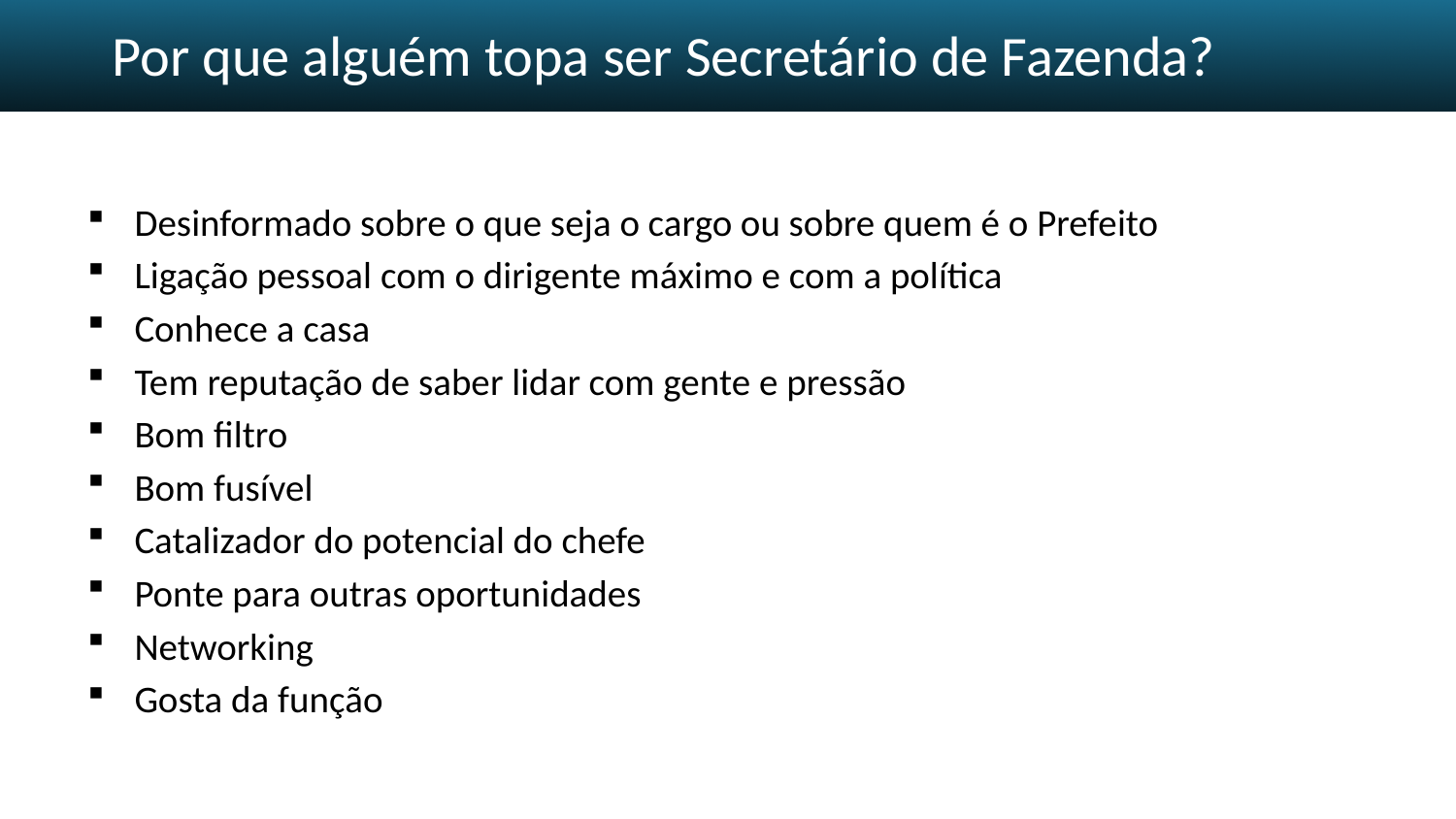

# Por que alguém topa ser Secretário de Fazenda?
Desinformado sobre o que seja o cargo ou sobre quem é o Prefeito
Ligação pessoal com o dirigente máximo e com a política
Conhece a casa
Tem reputação de saber lidar com gente e pressão
Bom filtro
Bom fusível
Catalizador do potencial do chefe
Ponte para outras oportunidades
Networking
Gosta da função